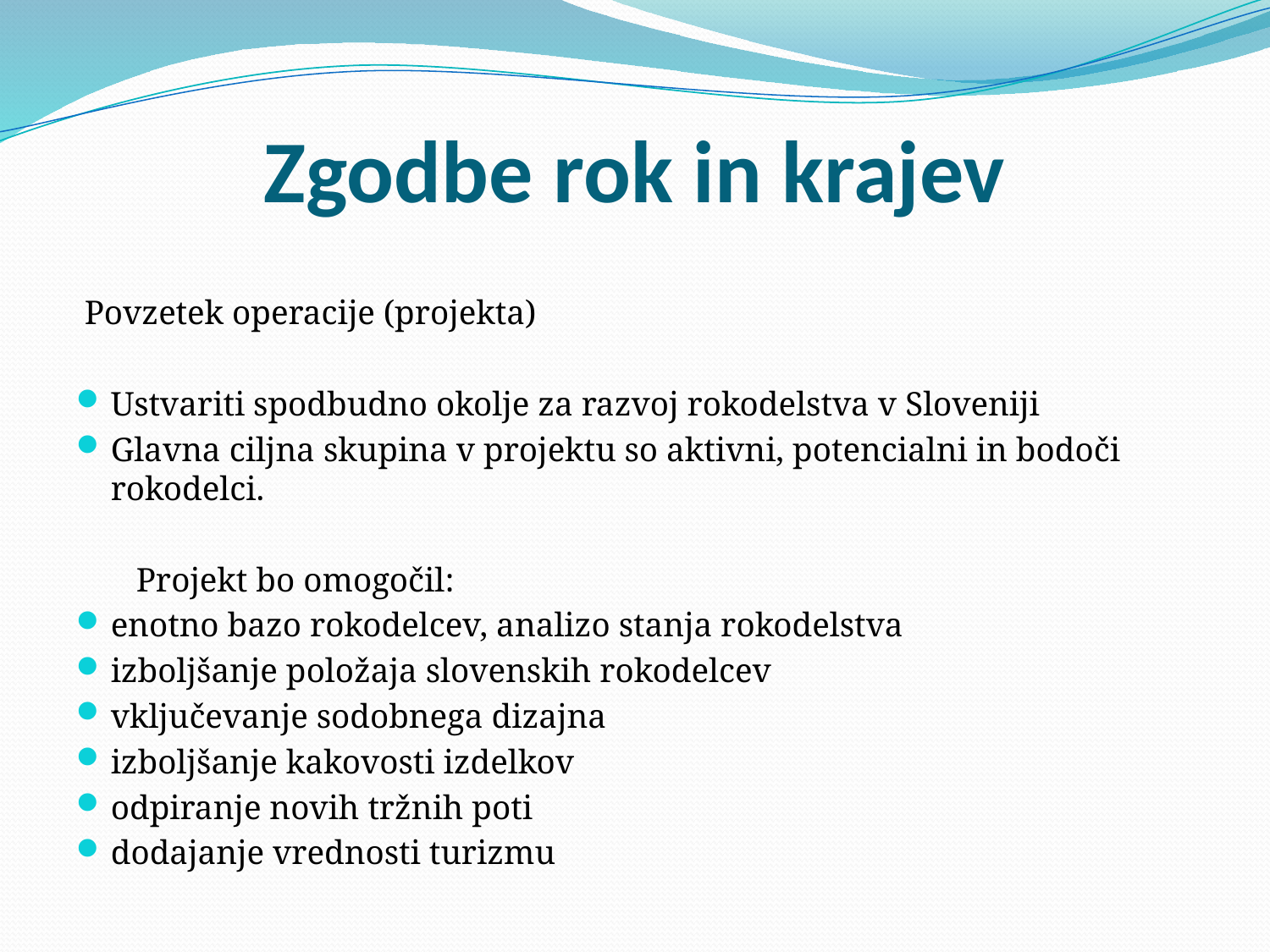

# Zgodbe rok in krajev
 Povzetek operacije (projekta)

Ustvariti spodbudno okolje za razvoj rokodelstva v Sloveniji
Glavna ciljna skupina v projektu so aktivni, potencialni in bodoči rokodelci.

	   Projekt bo omogočil:
enotno bazo rokodelcev, analizo stanja rokodelstva
izboljšanje položaja slovenskih rokodelcev
vključevanje sodobnega dizajna
izboljšanje kakovosti izdelkov
odpiranje novih tržnih poti
dodajanje vrednosti turizmu